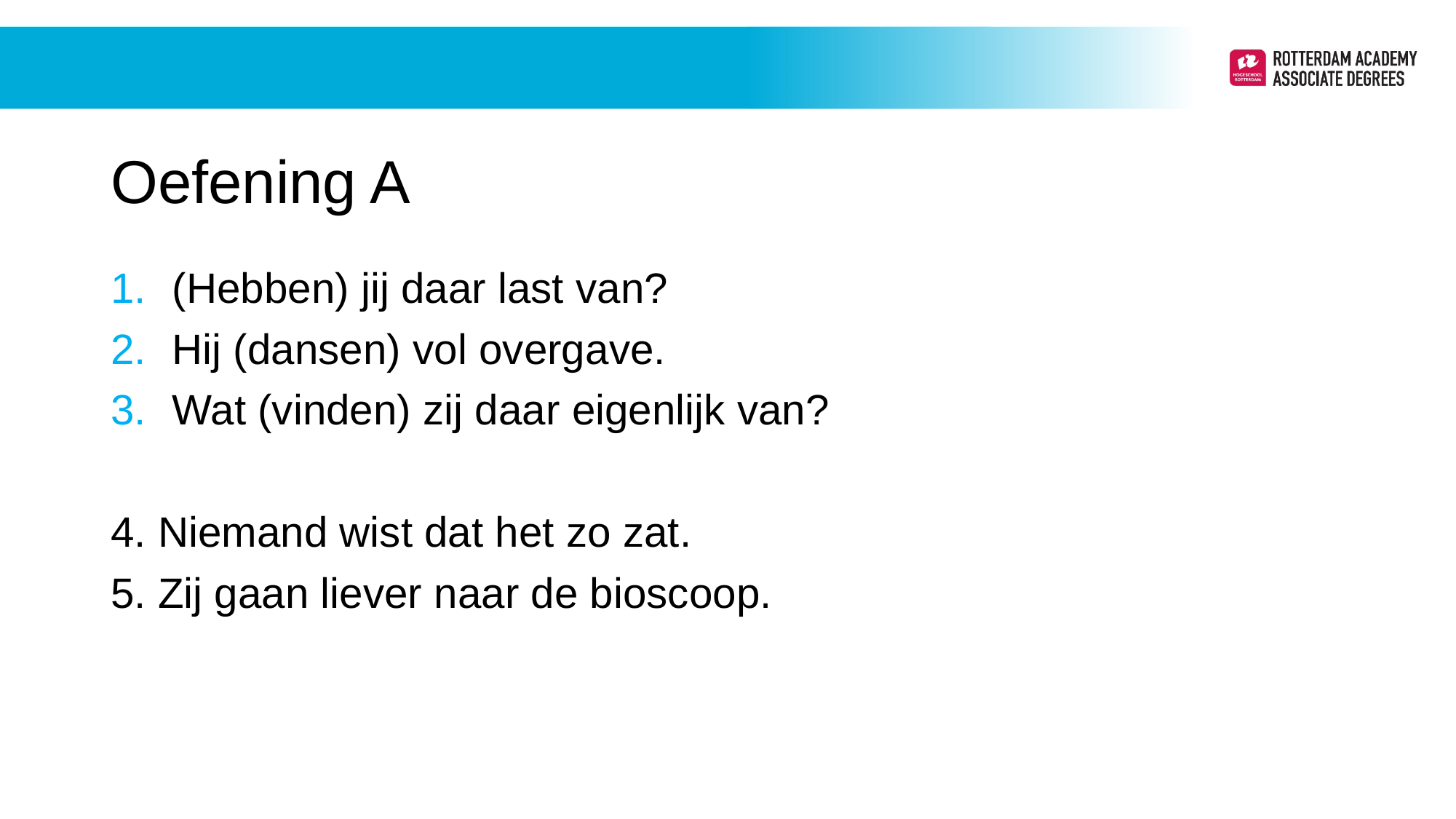

# Oefening A
(Hebben) jij daar last van?
Hij (dansen) vol overgave.
Wat (vinden) zij daar eigenlijk van?

4. Niemand wist dat het zo zat.
5. Zij gaan liever naar de bioscoop.